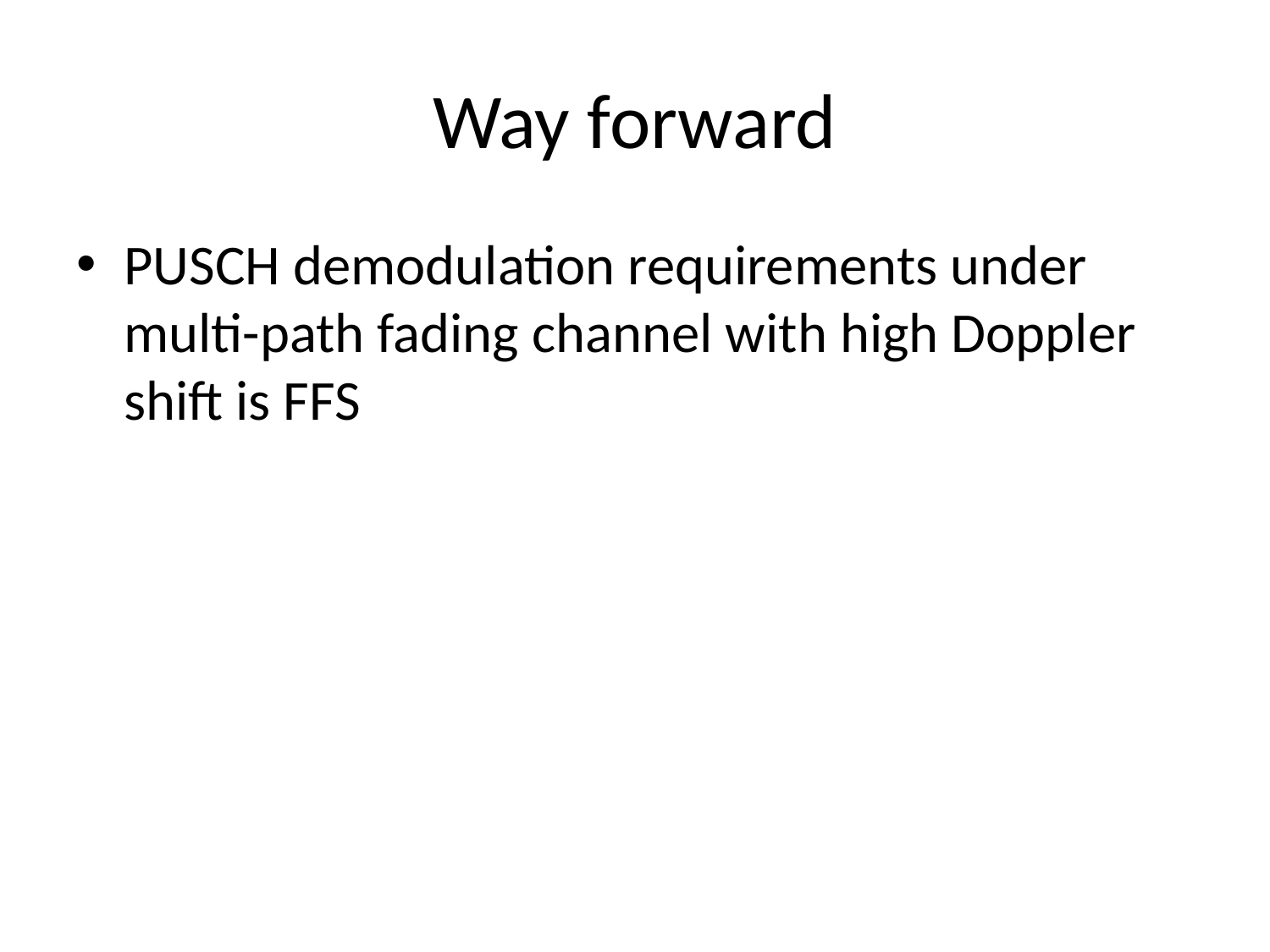

# Way forward
PUSCH demodulation requirements under multi-path fading channel with high Doppler shift is FFS